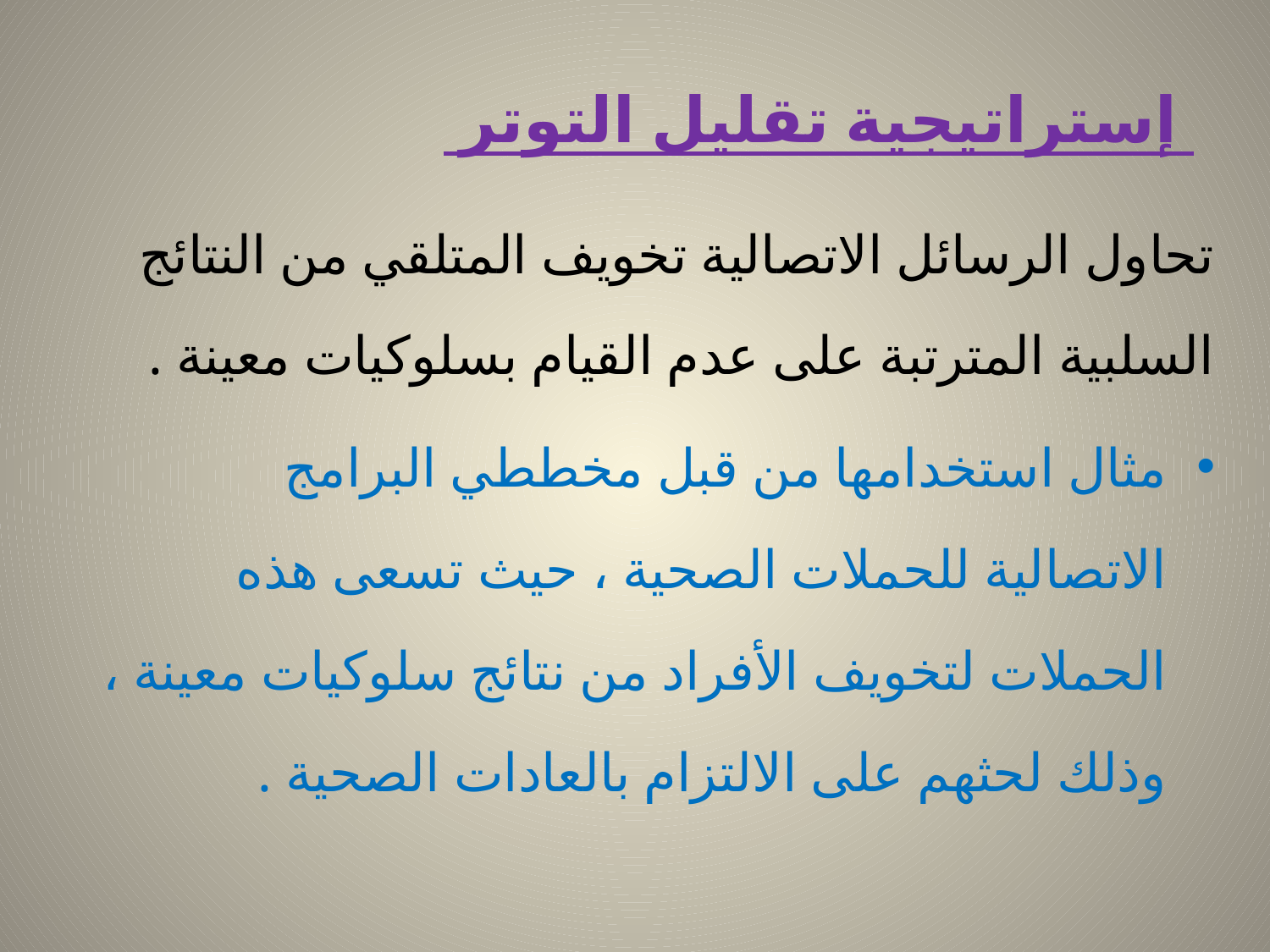

# إستراتيجية تقليل التوتر
تحاول الرسائل الاتصالية تخويف المتلقي من النتائج السلبية المترتبة على عدم القيام بسلوكيات معينة .
مثال استخدامها من قبل مخططي البرامج الاتصالية للحملات الصحية ، حيث تسعى هذه الحملات لتخويف الأفراد من نتائج سلوكيات معينة ، وذلك لحثهم على الالتزام بالعادات الصحية .